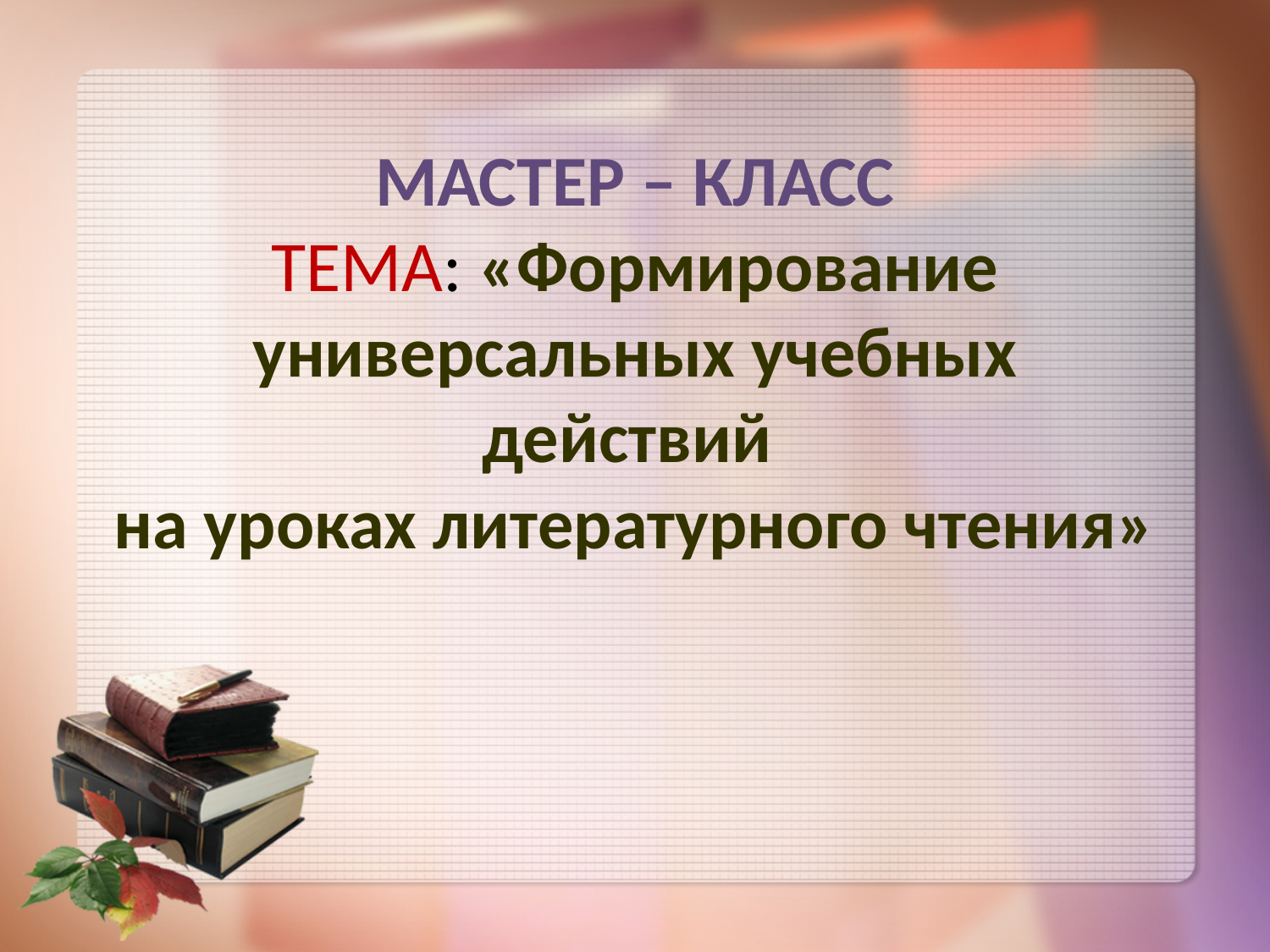

# МАСТЕР – КЛАСС ТЕМА: «Формирование универсальных учебных действий на уроках литературного чтения»